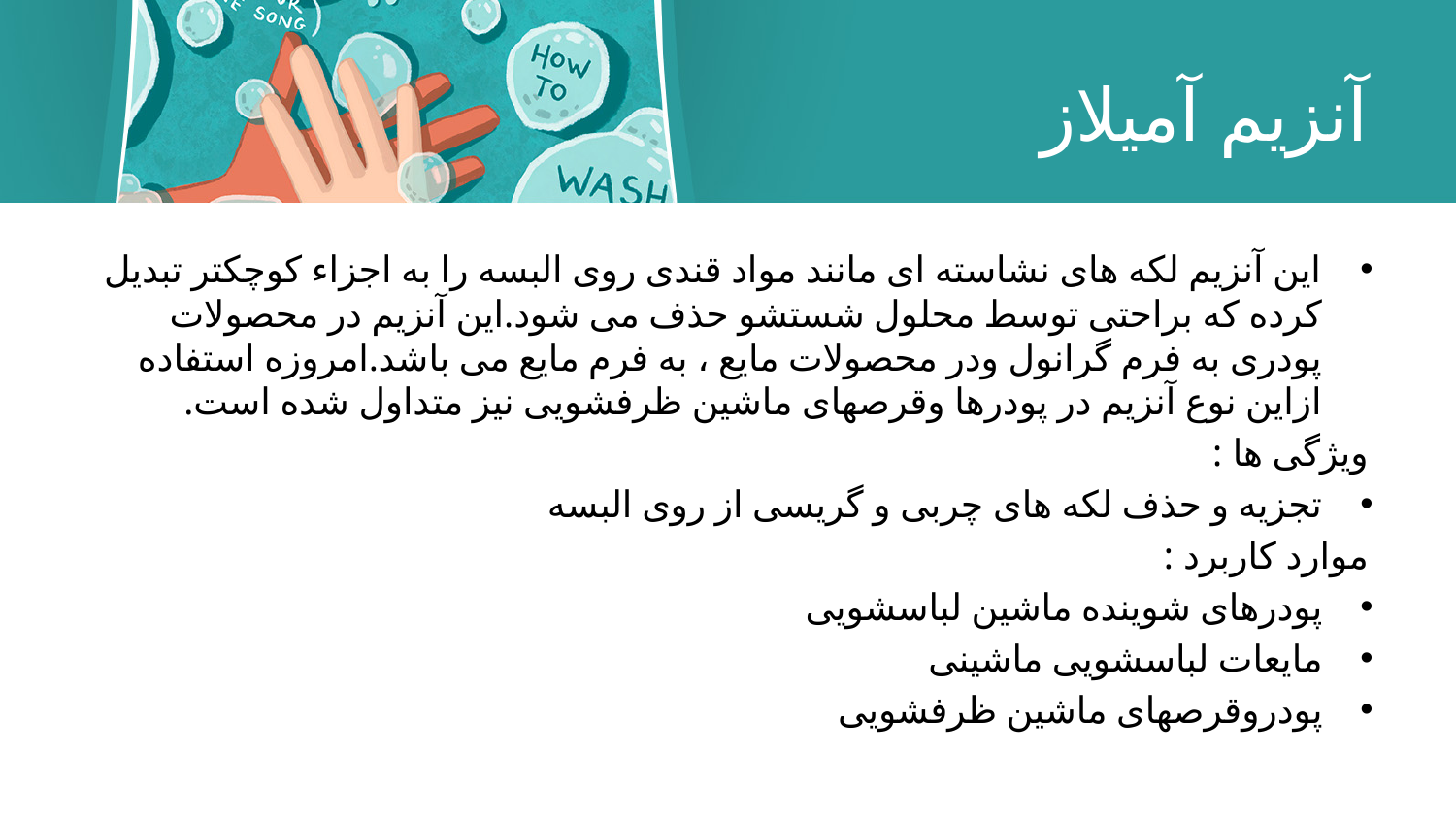

# آنزیم آمیلاز
این آنزیم لكه های نشاسته ای مانند مواد قندی روی البسه را به اجزاء کوچکتر تبدیل کرده که براحتی توسط محلول شستشو حذف می شود.این آنزیم در محصولات پودری به فرم گرانول ودر محصولات مایع ، به فرم مایع می باشد.امروزه استفاده ازاین نوع آنزیم در پودرها وقرصهای ماشین ظرفشویی نیز متداول شده است.
ویژگی ها :
تجزیه و حذف لکه های چربی و گریسی از روی البسه
موارد كاربرد :
پودرهای شوینده ماشین لباسشویی
مایعات لباسشویی ماشینی
پودروقرصهای ماشین ظرفشویی